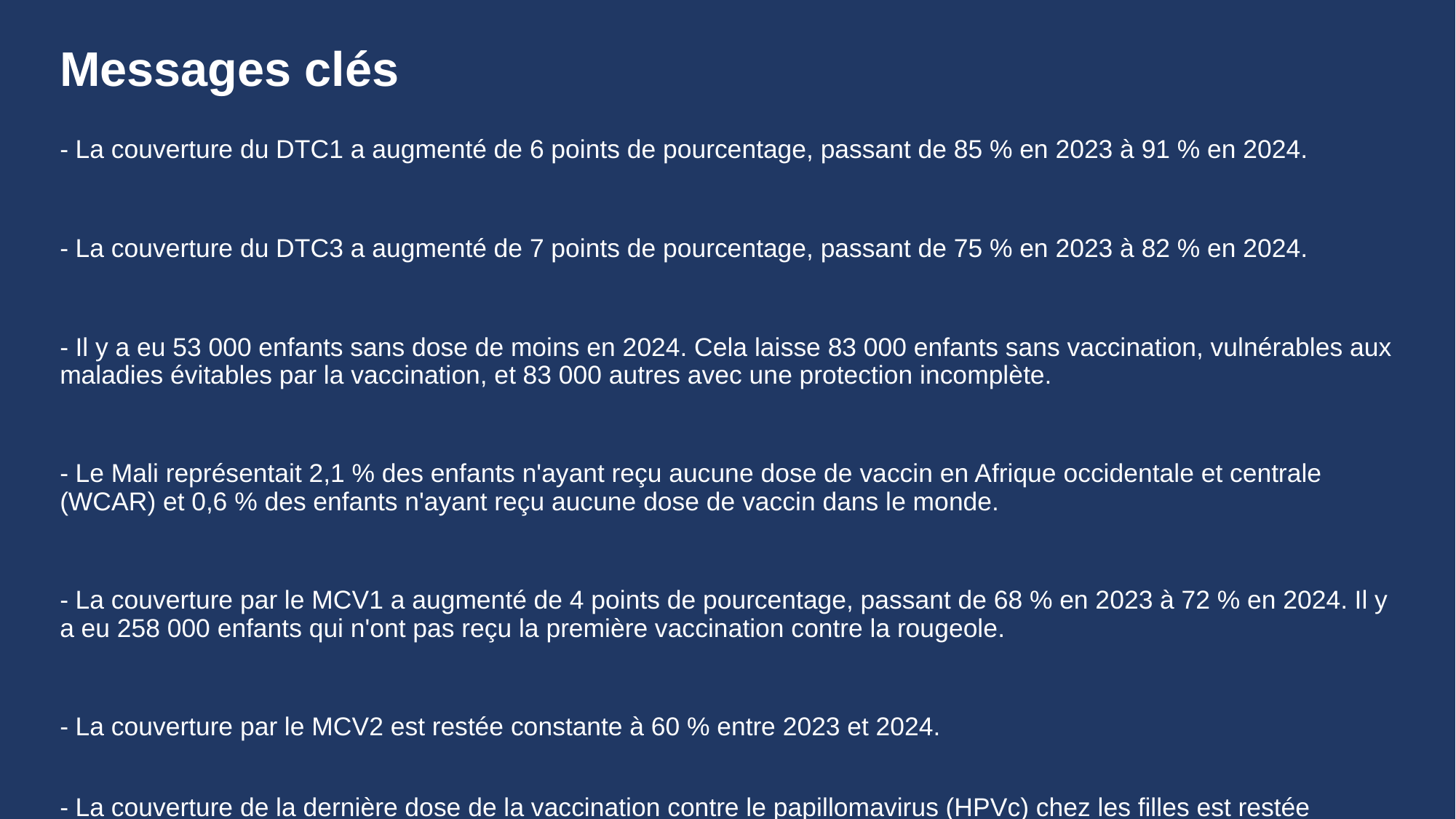

# Messages clés
- La couverture du DTC1 a augmenté de 6 points de pourcentage, passant de 85 % en 2023 à 91 % en 2024.

- La couverture du DTC3 a augmenté de 7 points de pourcentage, passant de 75 % en 2023 à 82 % en 2024.

- Il y a eu 53 000 enfants sans dose de moins en 2024. Cela laisse 83 000 enfants sans vaccination, vulnérables aux maladies évitables par la vaccination, et 83 000 autres avec une protection incomplète.

- Le Mali représentait 2,1 % des enfants n'ayant reçu aucune dose de vaccin en Afrique occidentale et centrale (WCAR) et 0,6 % des enfants n'ayant reçu aucune dose de vaccin dans le monde.

- La couverture par le MCV1 a augmenté de 4 points de pourcentage, passant de 68 % en 2023 à 72 % en 2024. Il y a eu 258 000 enfants qui n'ont pas reçu la première vaccination contre la rougeole.

- La couverture par le MCV2 est restée constante à 60 % entre 2023 et 2024.

- La couverture de la dernière dose de la vaccination contre le papillomavirus (HPVc) chez les filles est restée constante à 15 % en 2024.